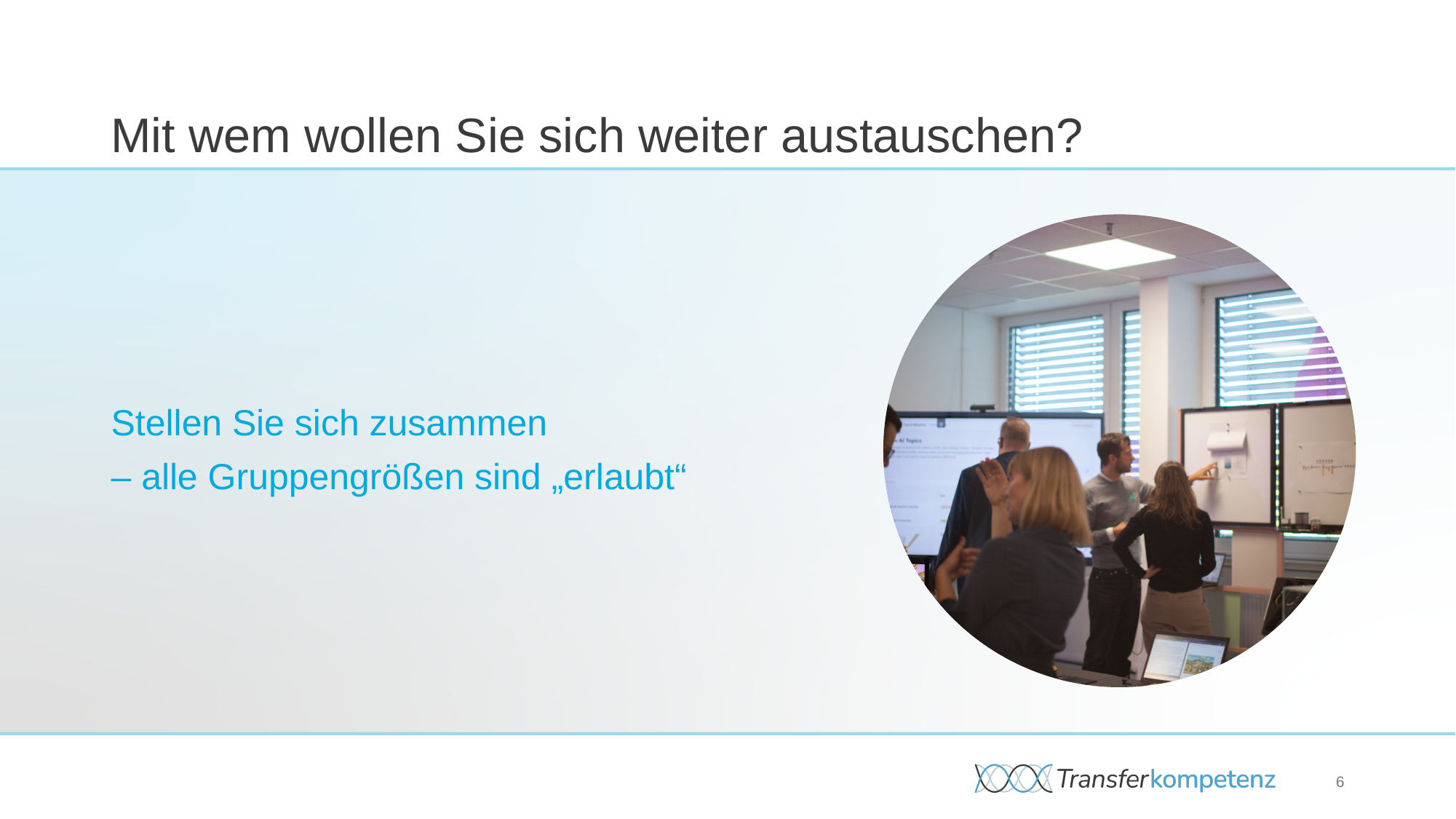

# Mit wem wollen Sie sich weiter austauschen?
Stellen Sie sich zusammen
– alle Gruppengrößen sind „erlaubt“

6